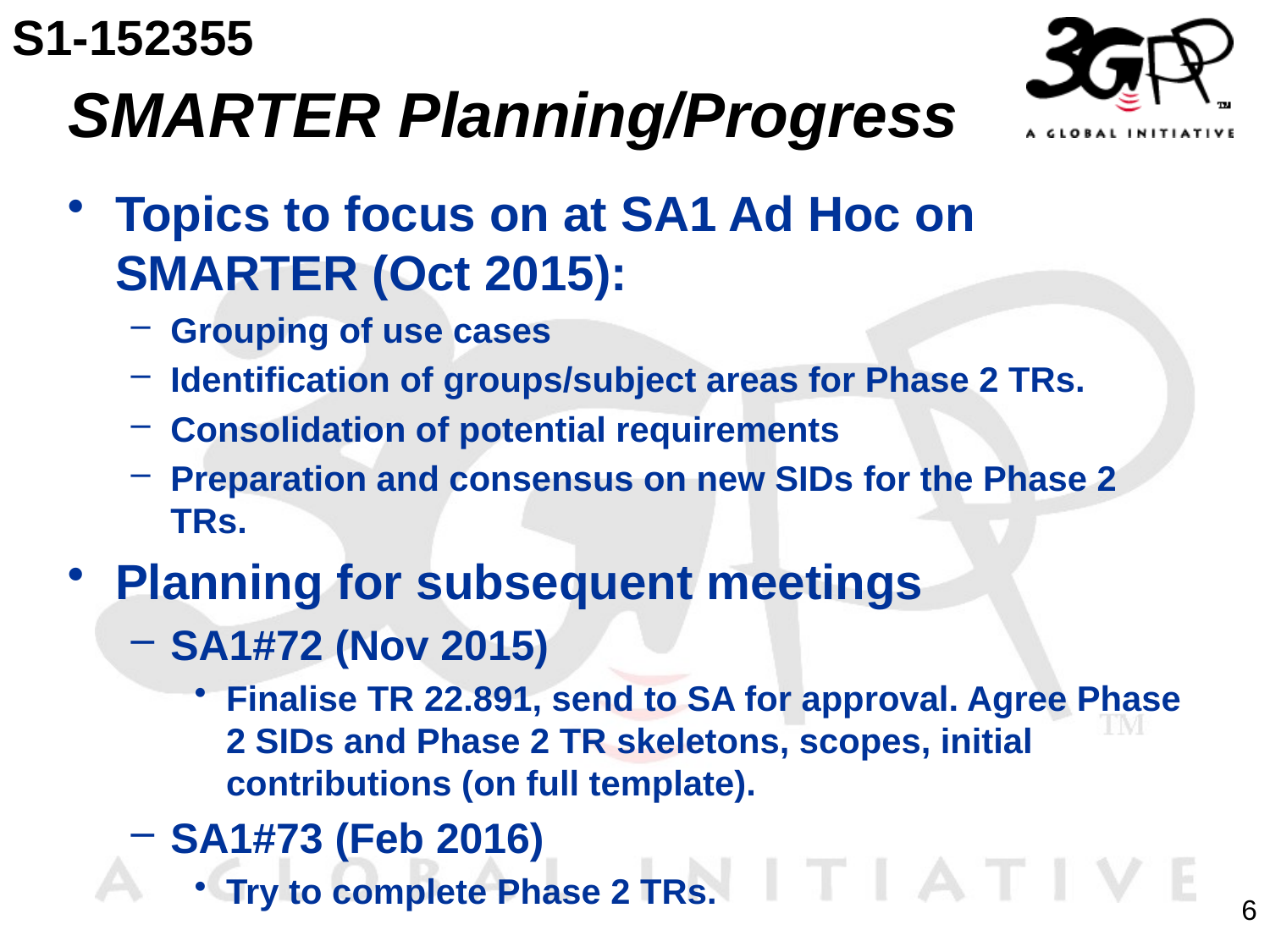

S1-152355
# SMARTER Planning/Progress
Topics to focus on at SA1 Ad Hoc on SMARTER (Oct 2015):
Grouping of use cases
Identification of groups/subject areas for Phase 2 TRs.
Consolidation of potential requirements
Preparation and consensus on new SIDs for the Phase 2 TRs.
Planning for subsequent meetings
SA1#72 (Nov 2015)
Finalise TR 22.891, send to SA for approval. Agree Phase 2 SIDs and Phase 2 TR skeletons, scopes, initial contributions (on full template).
SA1#73 (Feb 2016)
Try to complete Phase 2 TRs.
6